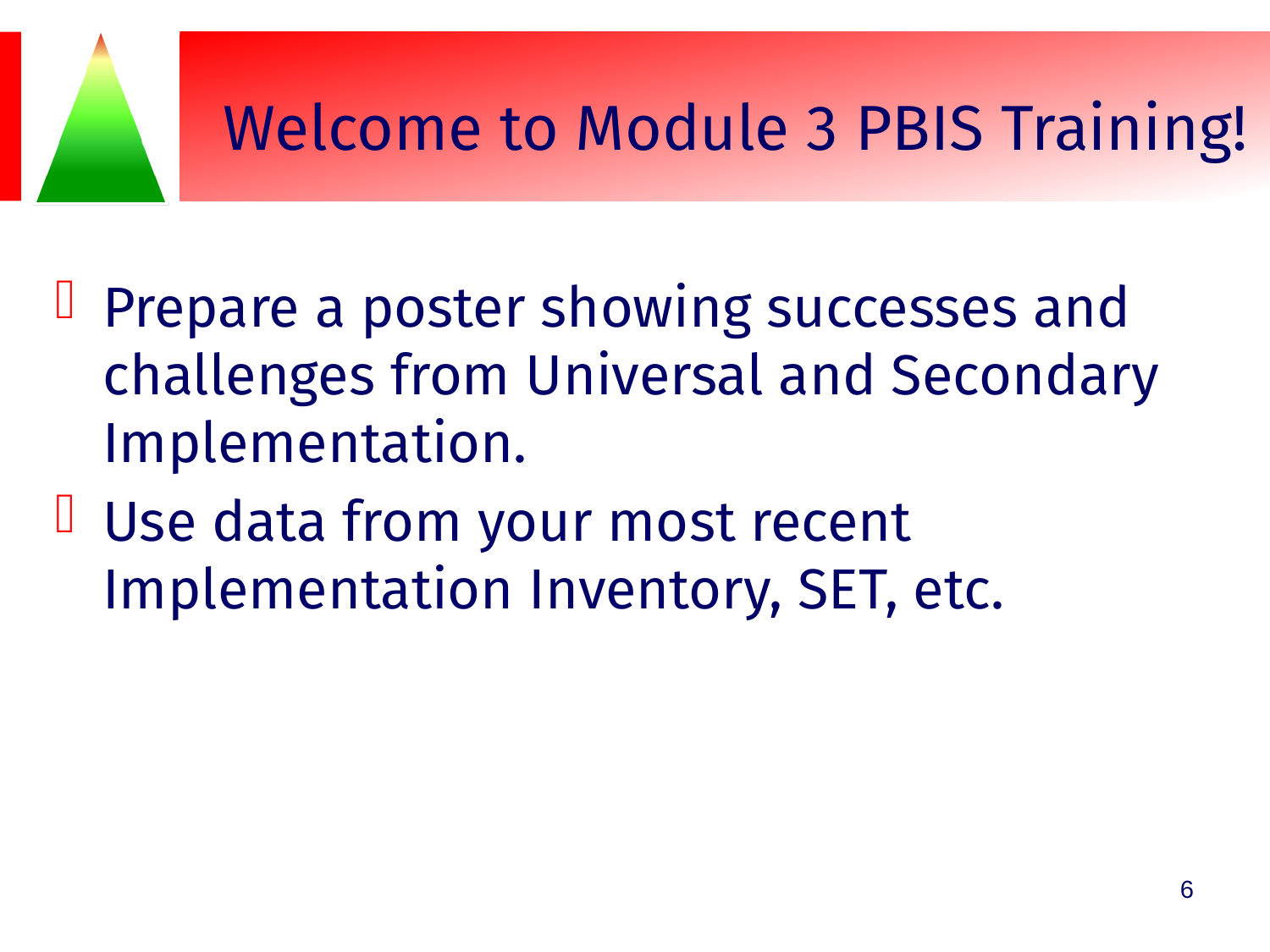

# Welcome to Module 3 PBIS Training!
Prepare a poster showing successes and challenges from Universal and Secondary Implementation.
Use data from your most recent Implementation Inventory, SET, etc.
6